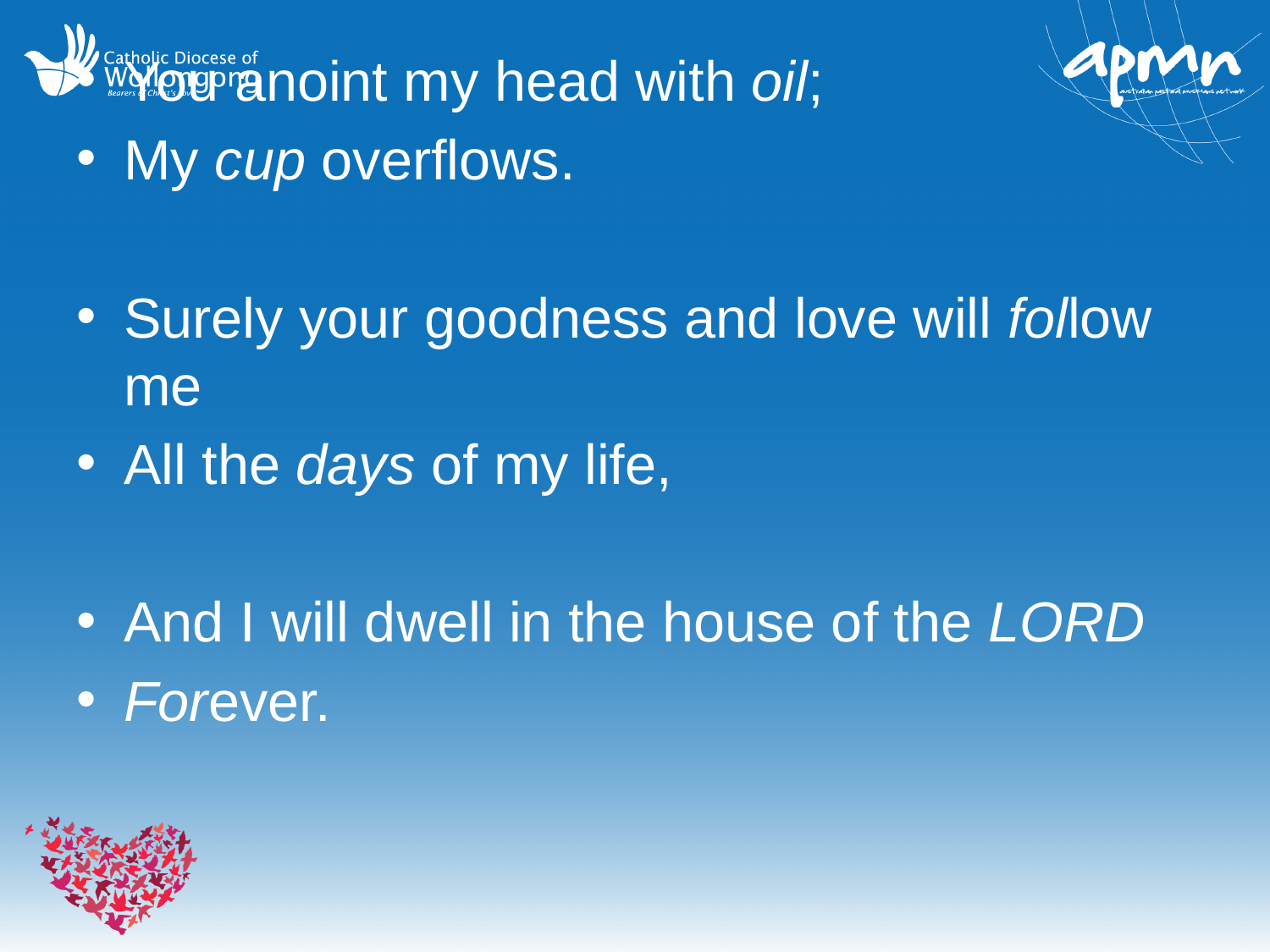

You anoint my head with oil;
My cup overflows.

Surely your goodness and love will follow me
All the days of my life,

And I will dwell in the house of the LORD
Forever.
#